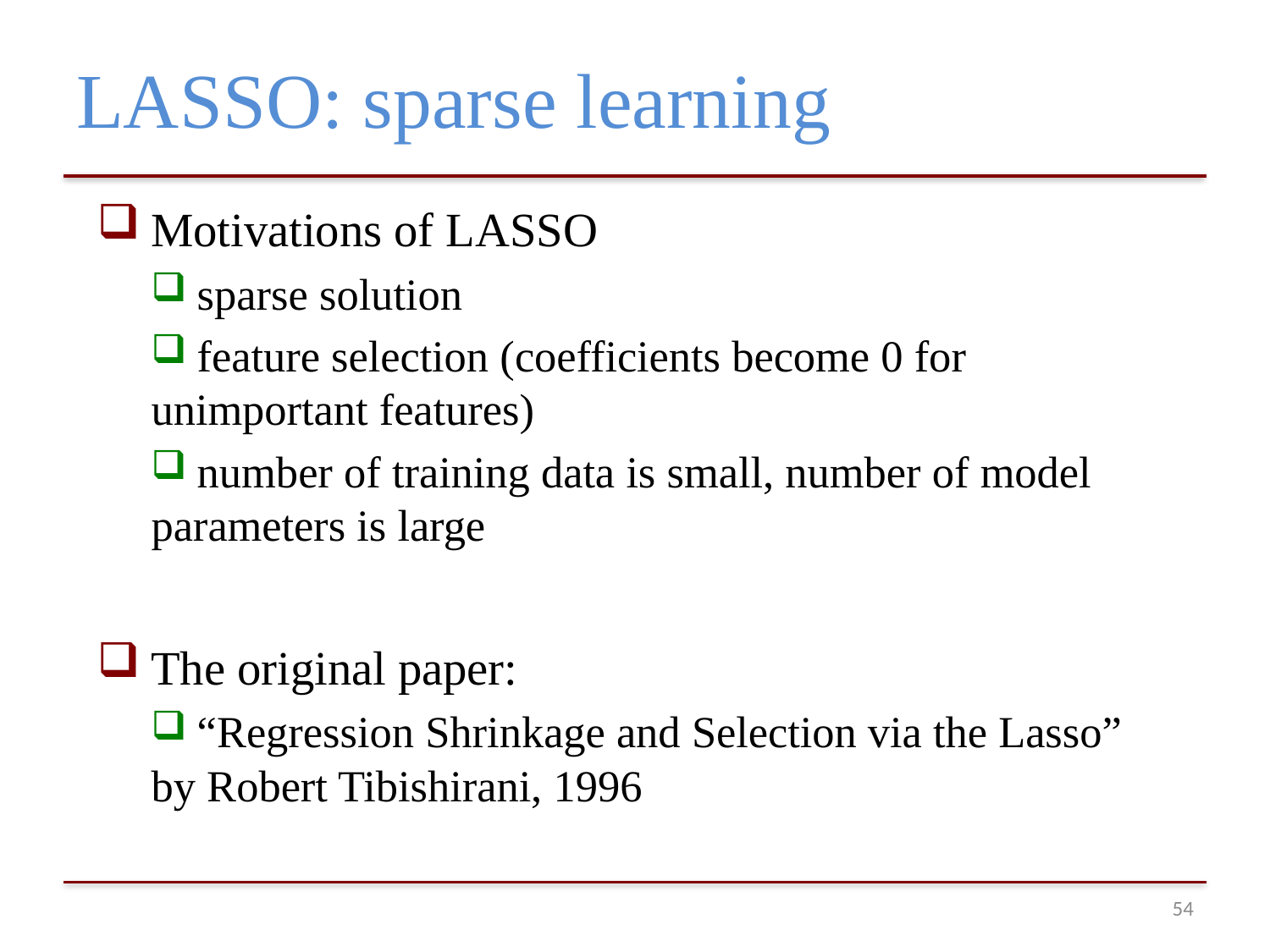

# LASSO: sparse learning
 Motivations of LASSO
 sparse solution
 feature selection (coefficients become 0 for unimportant features)
 number of training data is small, number of model parameters is large

 The original paper:
 “Regression Shrinkage and Selection via the Lasso” by Robert Tibishirani, 1996
54